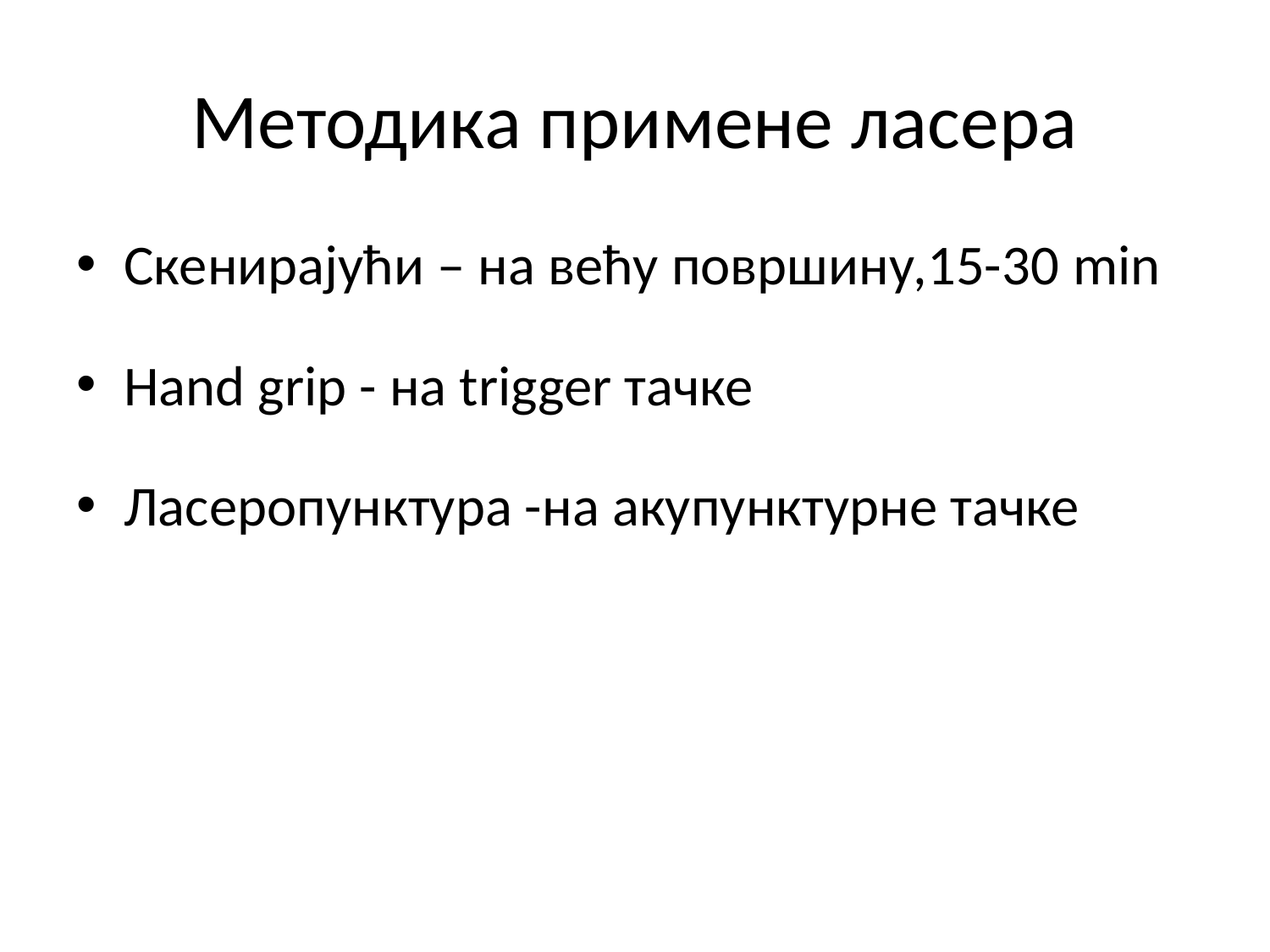

# Методика примене ласера
Скенирајући – на већу површину,15-30 min
Hand grip - на trigger тачке
Ласеропунктура -на акупунктурне тачке